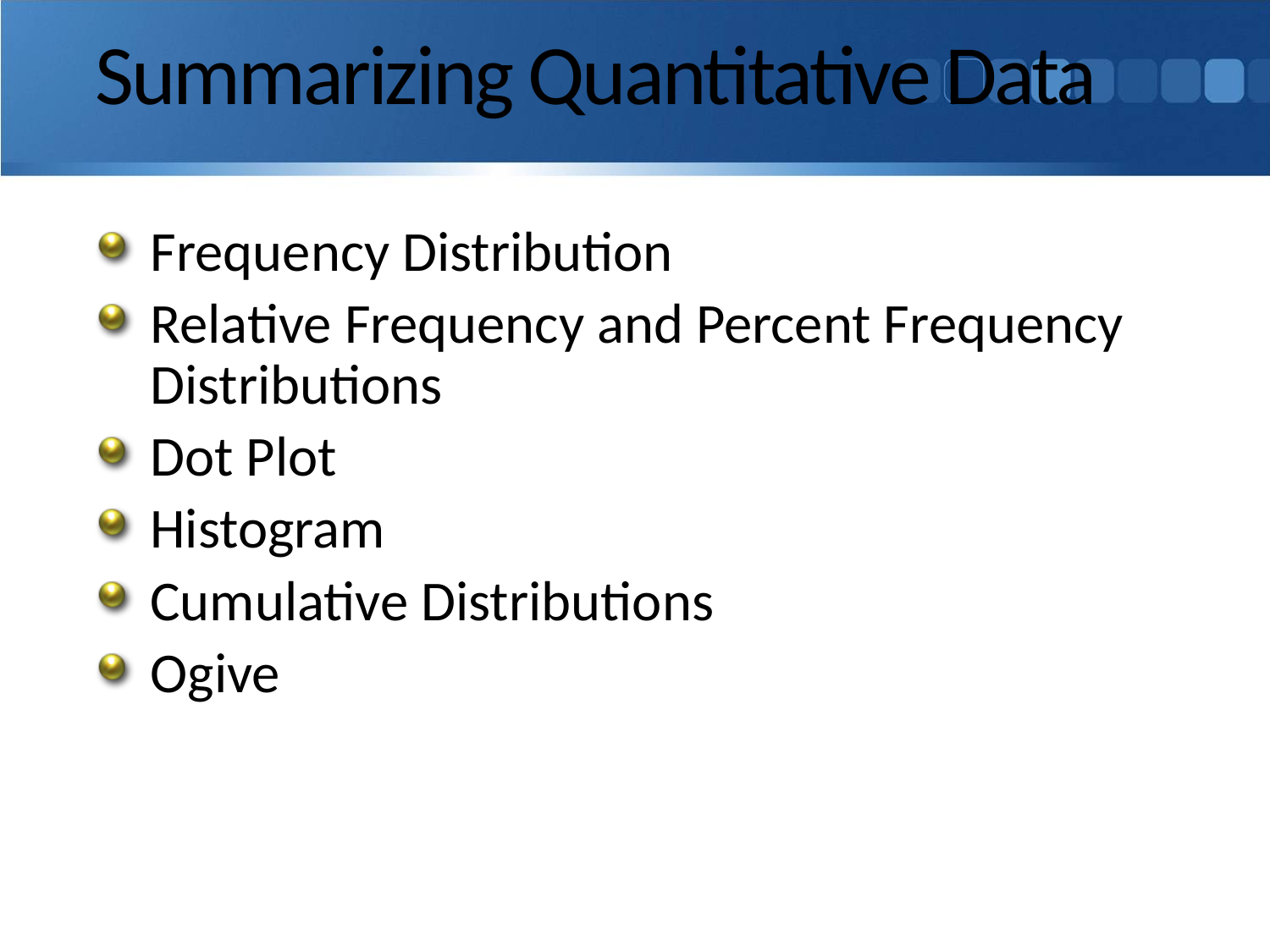

# Summarizing Quantitative Data
Frequency Distribution
Relative Frequency and Percent Frequency Distributions
Dot Plot
Histogram
Cumulative Distributions
Ogive